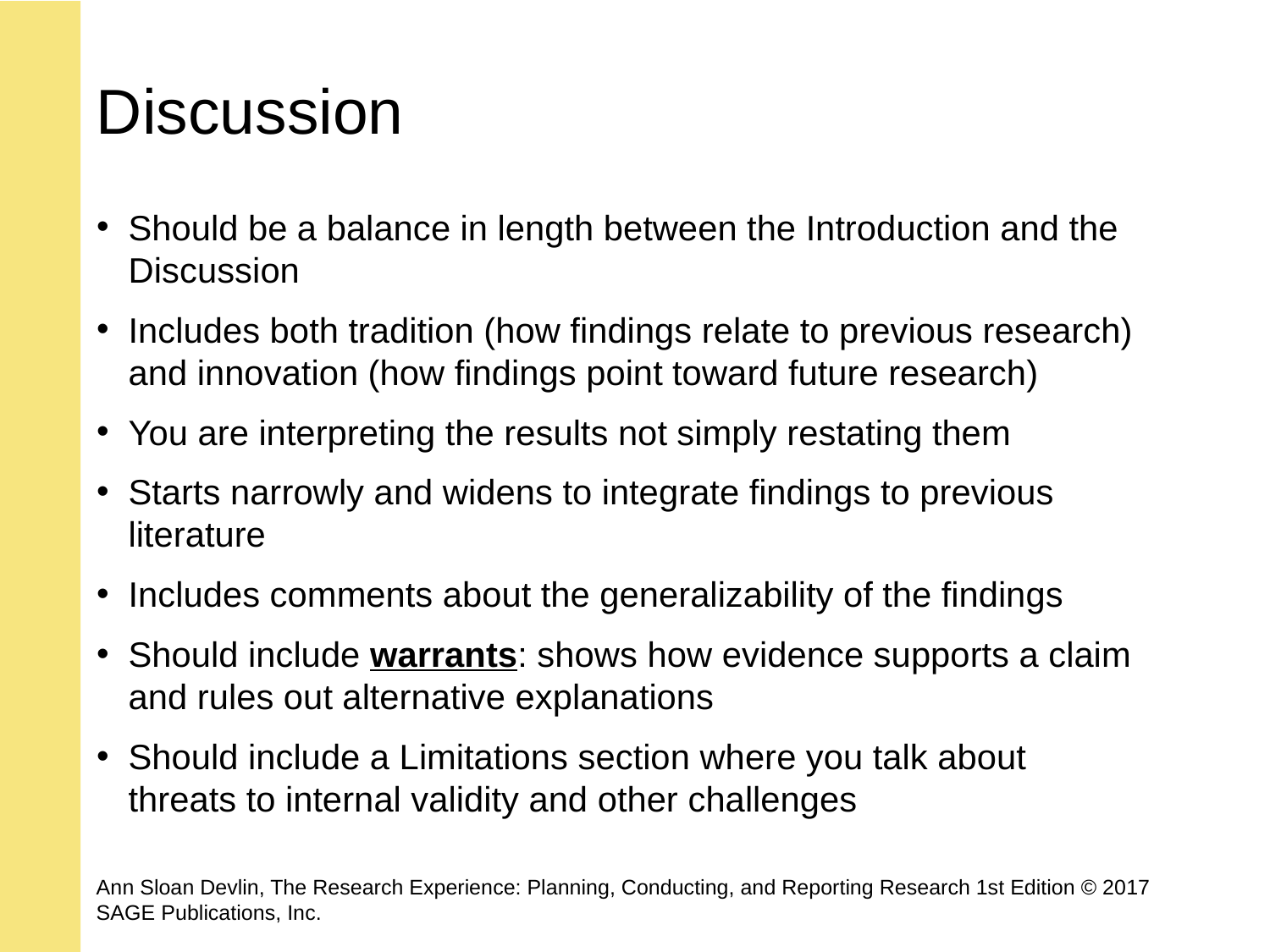

# Discussion
Should be a balance in length between the Introduction and the Discussion
Includes both tradition (how findings relate to previous research) and innovation (how findings point toward future research)
You are interpreting the results not simply restating them
Starts narrowly and widens to integrate findings to previous literature
Includes comments about the generalizability of the findings
Should include warrants: shows how evidence supports a claim and rules out alternative explanations
Should include a Limitations section where you talk about threats to internal validity and other challenges